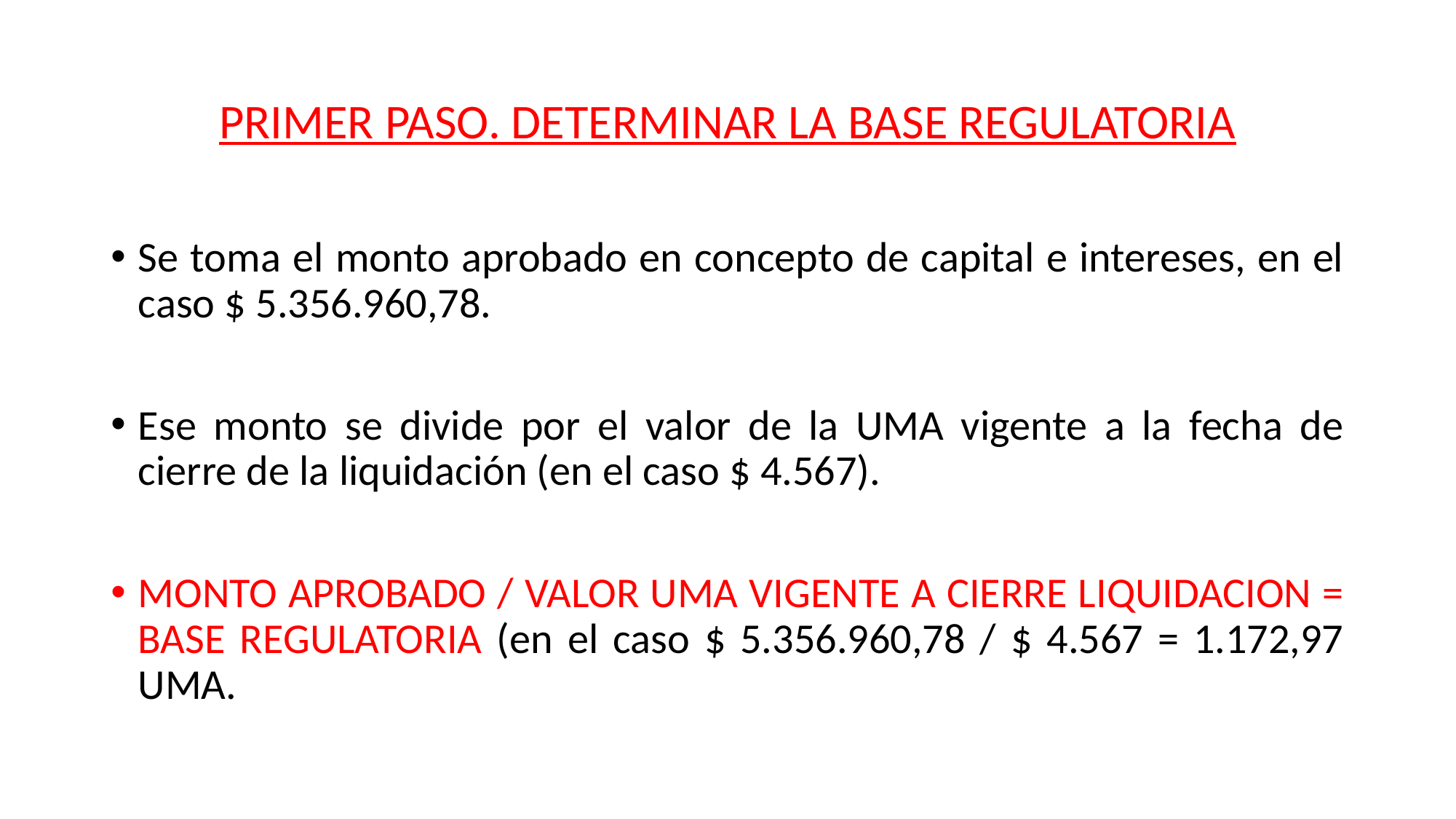

# PRIMER PASO. DETERMINAR LA BASE REGULATORIA
Se toma el monto aprobado en concepto de capital e intereses, en el caso $ 5.356.960,78.

Ese monto se divide por el valor de la UMA vigente a la fecha de cierre de la liquidación (en el caso $ 4.567).

MONTO APROBADO / VALOR UMA VIGENTE A CIERRE LIQUIDACION = BASE REGULATORIA (en el caso $ 5.356.960,78 / $ 4.567 = 1.172,97 UMA.